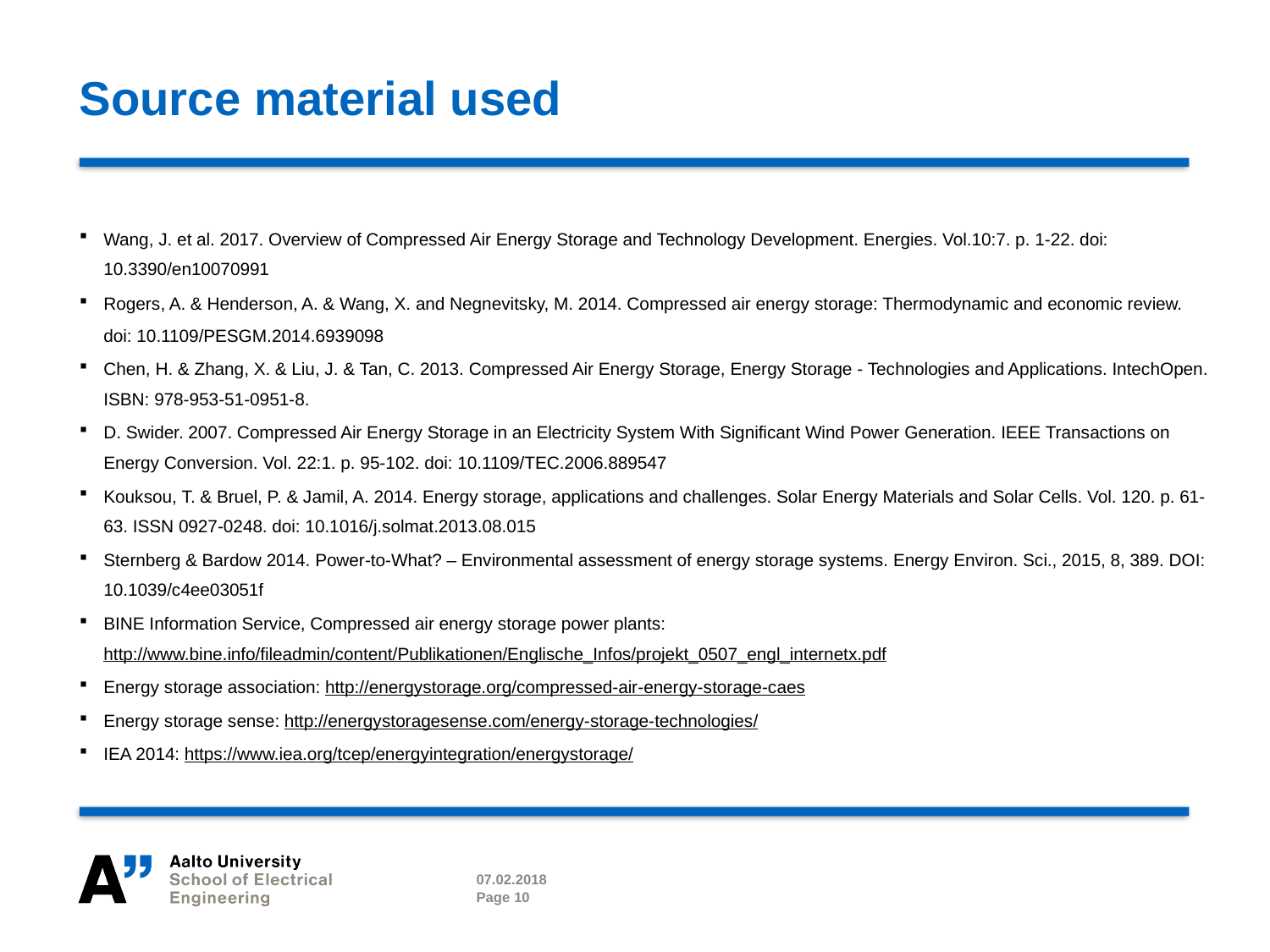

# Source material used
Wang, J. et al. 2017. Overview of Compressed Air Energy Storage and Technology Development. Energies. Vol.10:7. p. 1-22. doi: 10.3390/en10070991
Rogers, A. & Henderson, A. & Wang, X. and Negnevitsky, M. 2014. Compressed air energy storage: Thermodynamic and economic review. doi: 10.1109/PESGM.2014.6939098
Chen, H. & Zhang, X. & Liu, J. & Tan, C. 2013. Compressed Air Energy Storage, Energy Storage - Technologies and Applications. IntechOpen. ISBN: 978-953-51-0951-8.
D. Swider. 2007. Compressed Air Energy Storage in an Electricity System With Significant Wind Power Generation. IEEE Transactions on Energy Conversion. Vol. 22:1. p. 95-102. doi: 10.1109/TEC.2006.889547
Kouksou, T. & Bruel, P. & Jamil, A. 2014. Energy storage, applications and challenges. Solar Energy Materials and Solar Cells. Vol. 120. p. 61-63. ISSN 0927-0248. doi: 10.1016/j.solmat.2013.08.015
Sternberg & Bardow 2014. Power-to-What? – Environmental assessment of energy storage systems. Energy Environ. Sci., 2015, 8, 389. DOI: 10.1039/c4ee03051f
BINE Information Service, Compressed air energy storage power plants: http://www.bine.info/fileadmin/content/Publikationen/Englische_Infos/projekt_0507_engl_internetx.pdf
Energy storage association: http://energystorage.org/compressed-air-energy-storage-caes
Energy storage sense: http://energystoragesense.com/energy-storage-technologies/
IEA 2014: https://www.iea.org/tcep/energyintegration/energystorage/

07.02.2018
Page 10